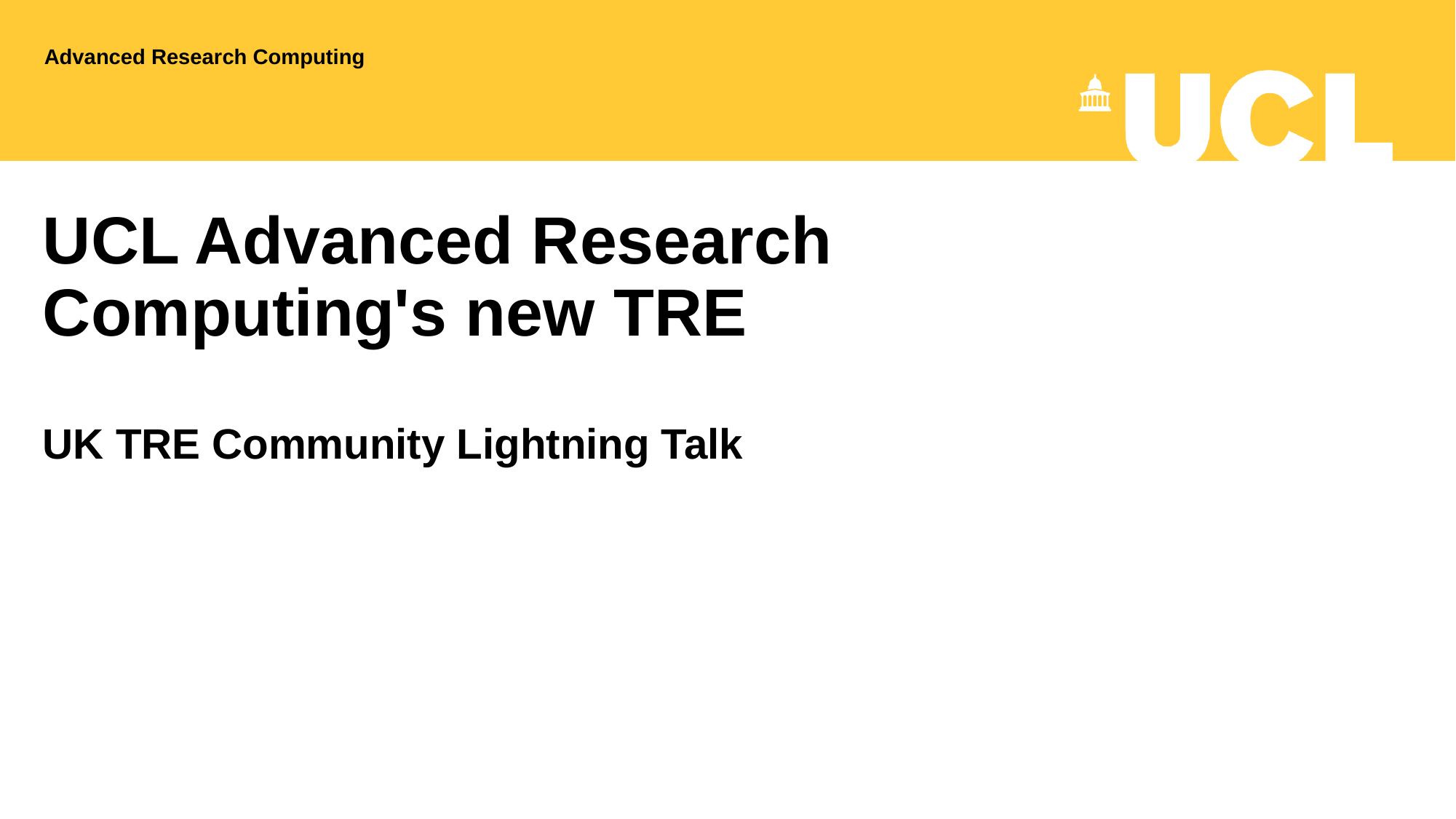

Advanced Research Computing
# UCL Advanced Research Computing's new TRE UK TRE Community Lightning Talk